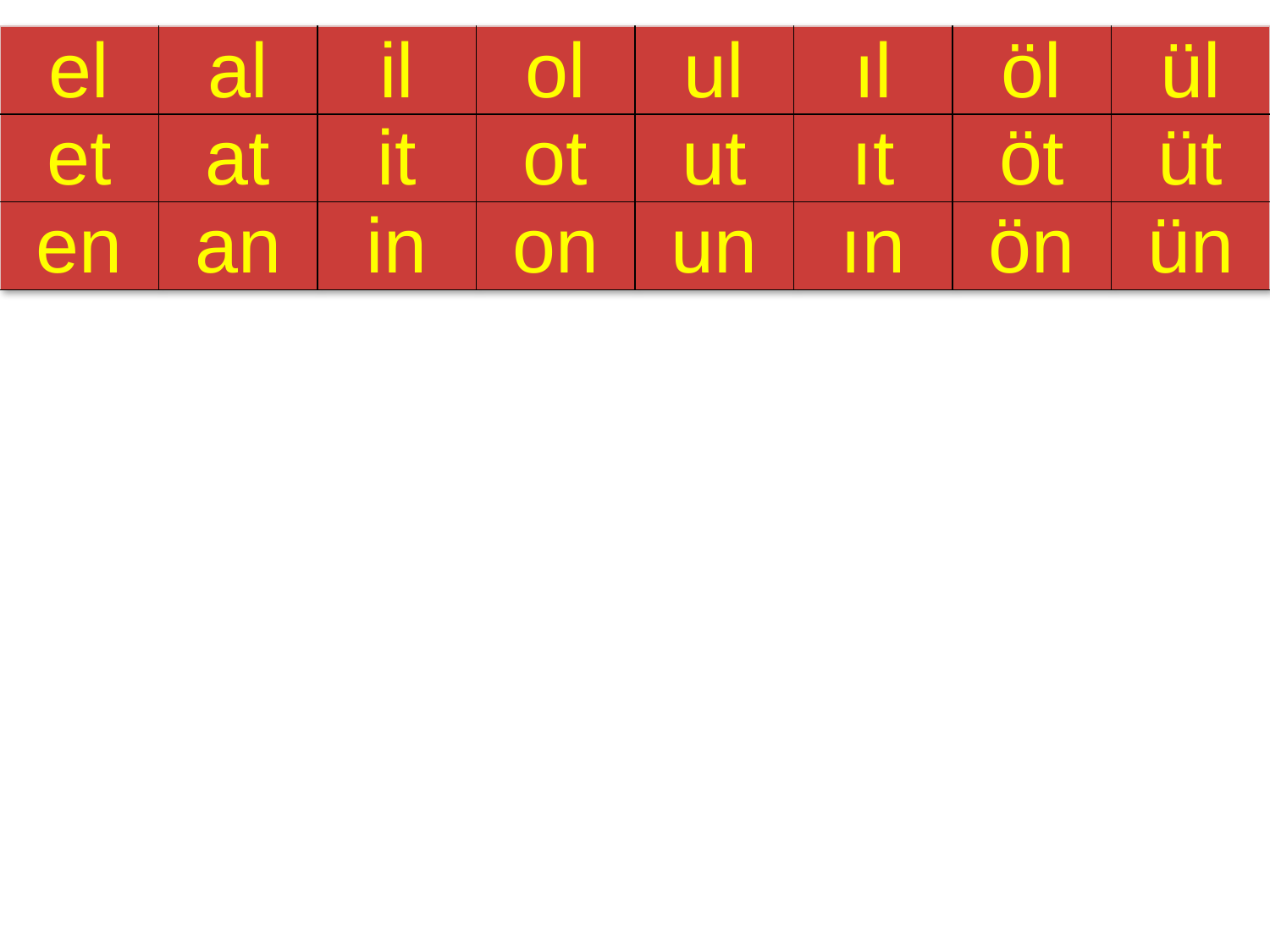

| el | al | il | ol | ul | ıl | öl | ül |
| --- | --- | --- | --- | --- | --- | --- | --- |
| et | at | it | ot | ut | ıt | öt | üt |
| en | an | in | on | un | ın | ön | ün |